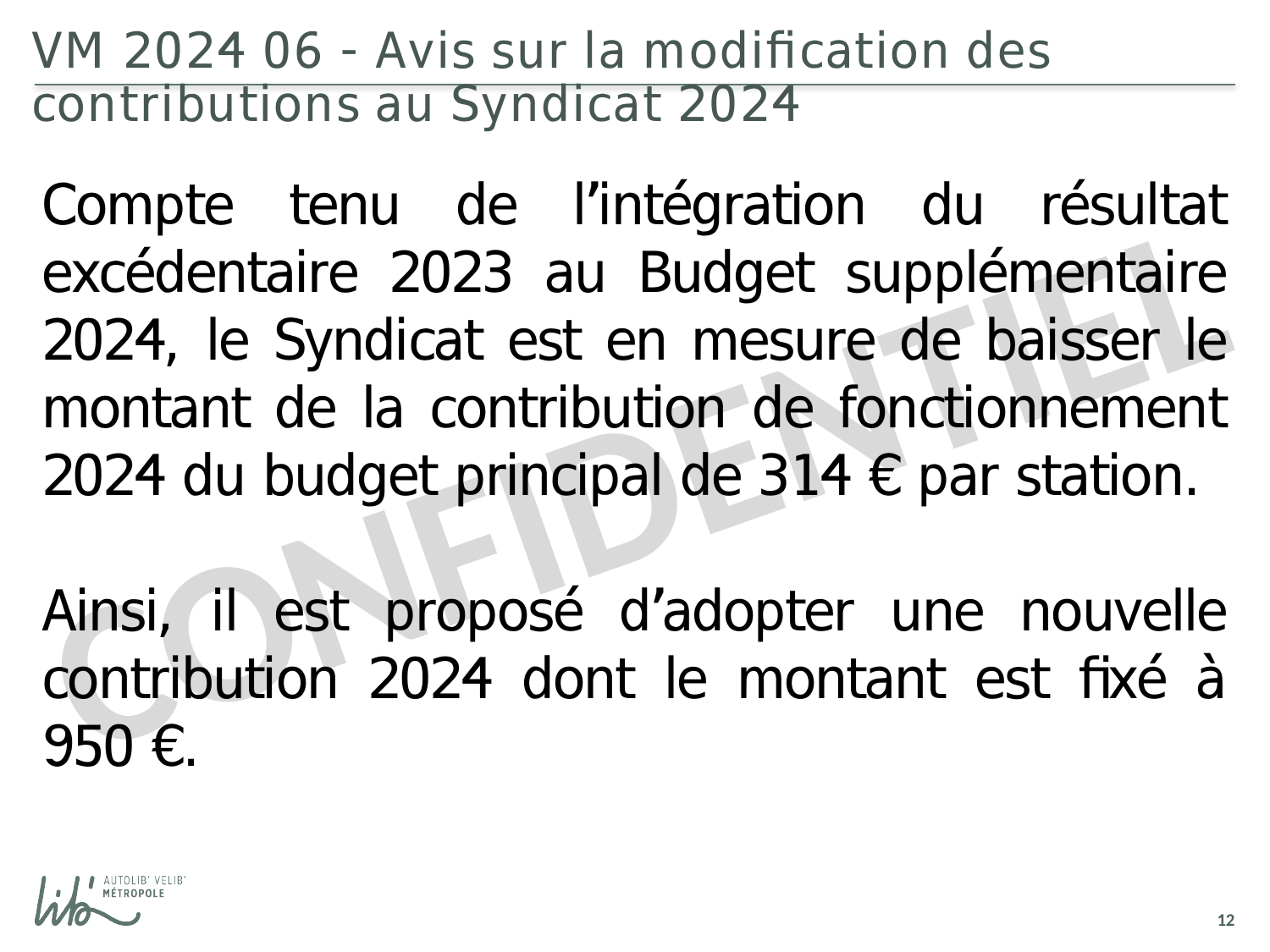

# VM 2024 06 - Avis sur la modification des contributions au Syndicat 2024
Compte tenu de l’intégration du résultat excédentaire 2023 au Budget supplémentaire 2024, le Syndicat est en mesure de baisser le montant de la contribution de fonctionnement 2024 du budget principal de 314 € par station.

Ainsi, il est proposé d’adopter une nouvelle contribution 2024 dont le montant est fixé à 950 €.